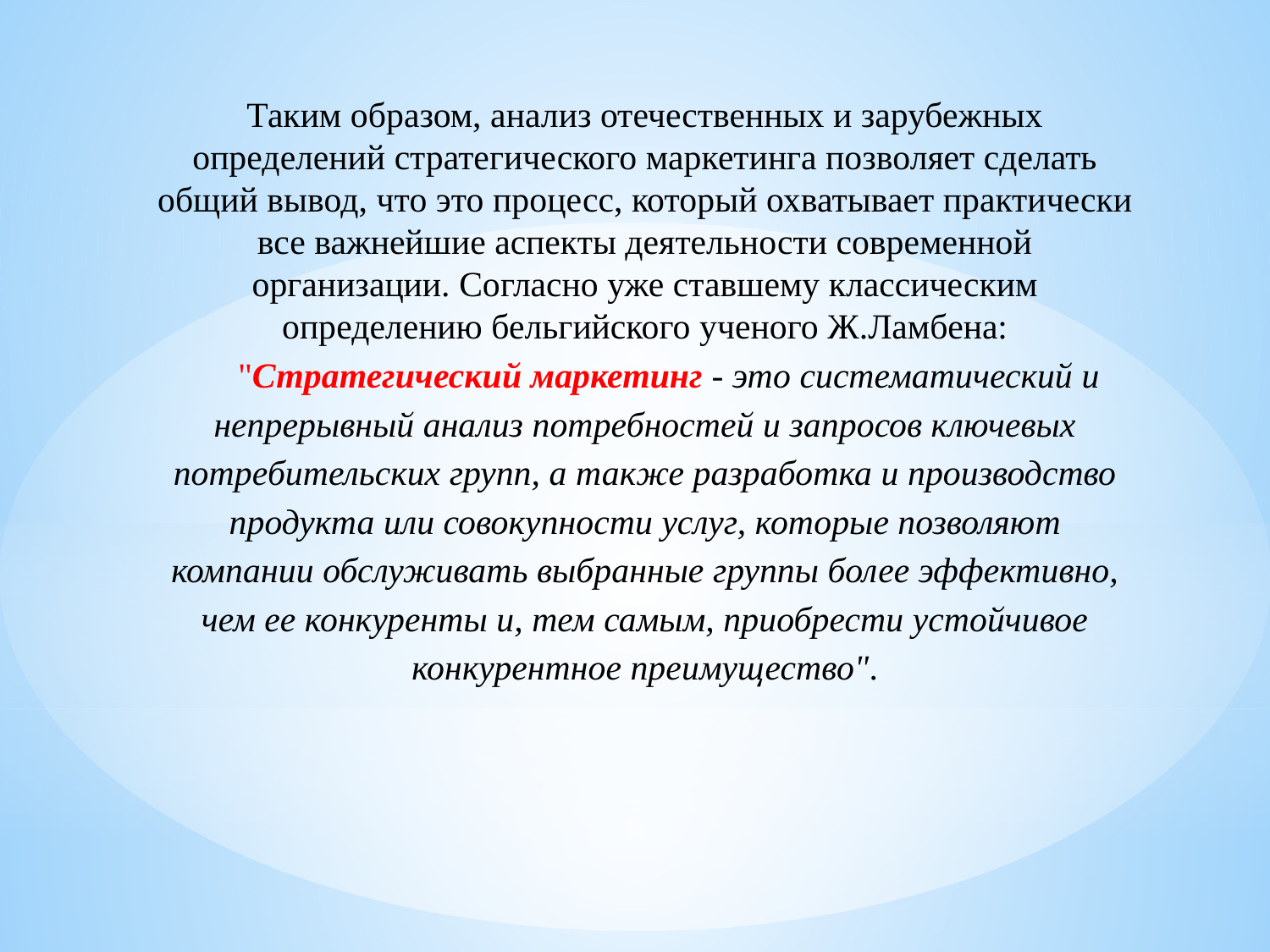

Таким образом, анализ отечественных и зарубежных определений стратегического маркетинга позволяет сделать общий вывод, что это процесс, который охватывает практически все важнейшие аспекты деятельности современной организации. Согласно уже ставшему классическим определению бельгийского ученого Ж.Ламбена:
"Стратегический маркетинг - это систематический и непрерывный анализ потребностей и запросов ключевых потребительских групп, а также разработка и производство продукта или совокупности услуг, которые позволяют компании обслуживать выбранные группы более эффективно, чем ее конкуренты и, тем самым, приобрести устойчивое конкурентное преимущество".